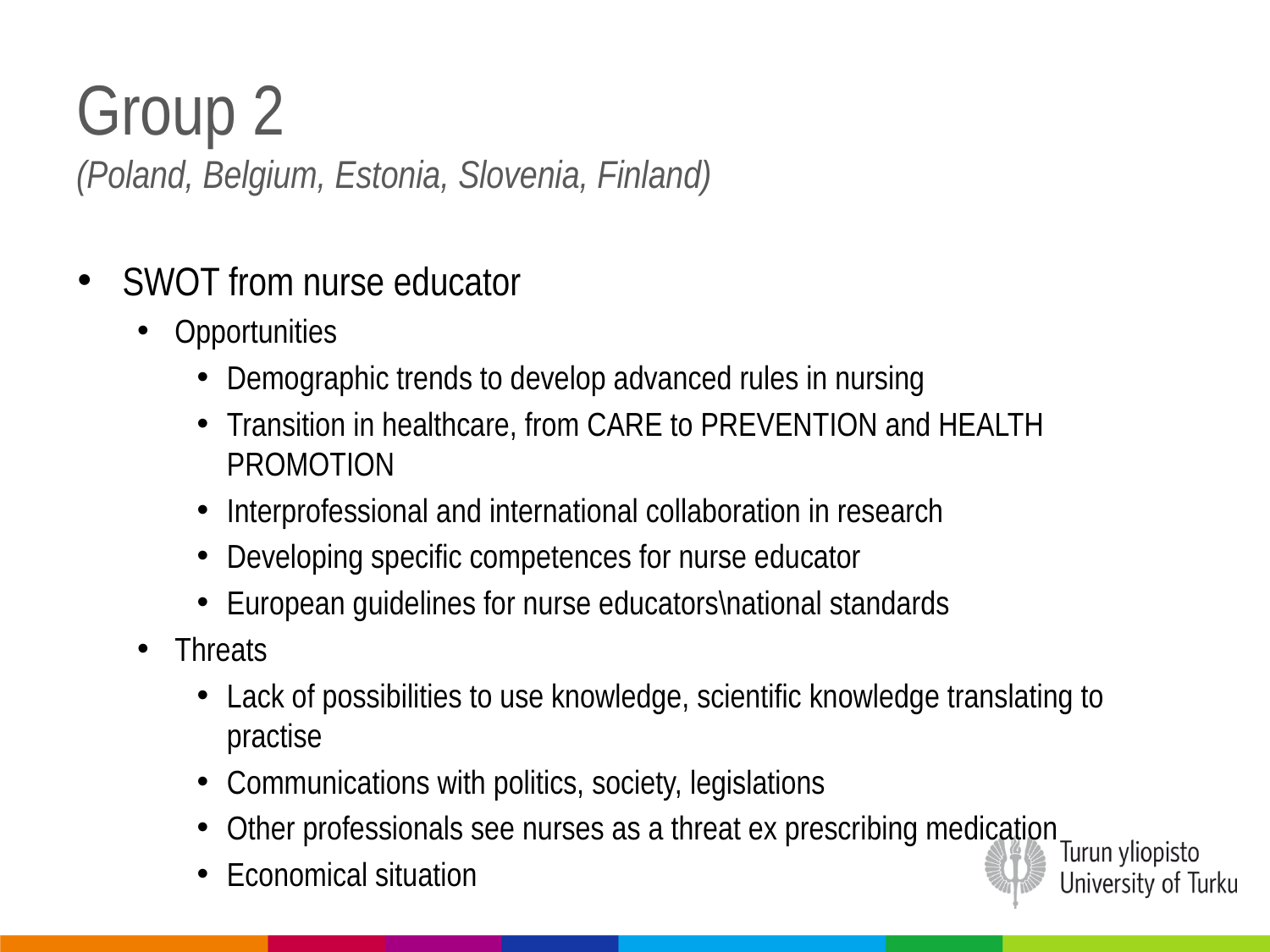

# Group 2 (Poland, Belgium, Estonia, Slovenia, Finland)
SWOT from nurse educator
Opportunities
Demographic trends to develop advanced rules in nursing
Transition in healthcare, from CARE to PREVENTION and HEALTH PROMOTION
Interprofessional and international collaboration in research
Developing specific competences for nurse educator
European guidelines for nurse educators\national standards
Threats
Lack of possibilities to use knowledge, scientific knowledge translating to practise
Communications with politics, society, legislations
Other professionals see nurses as a threat ex prescribing medication
Economical situation